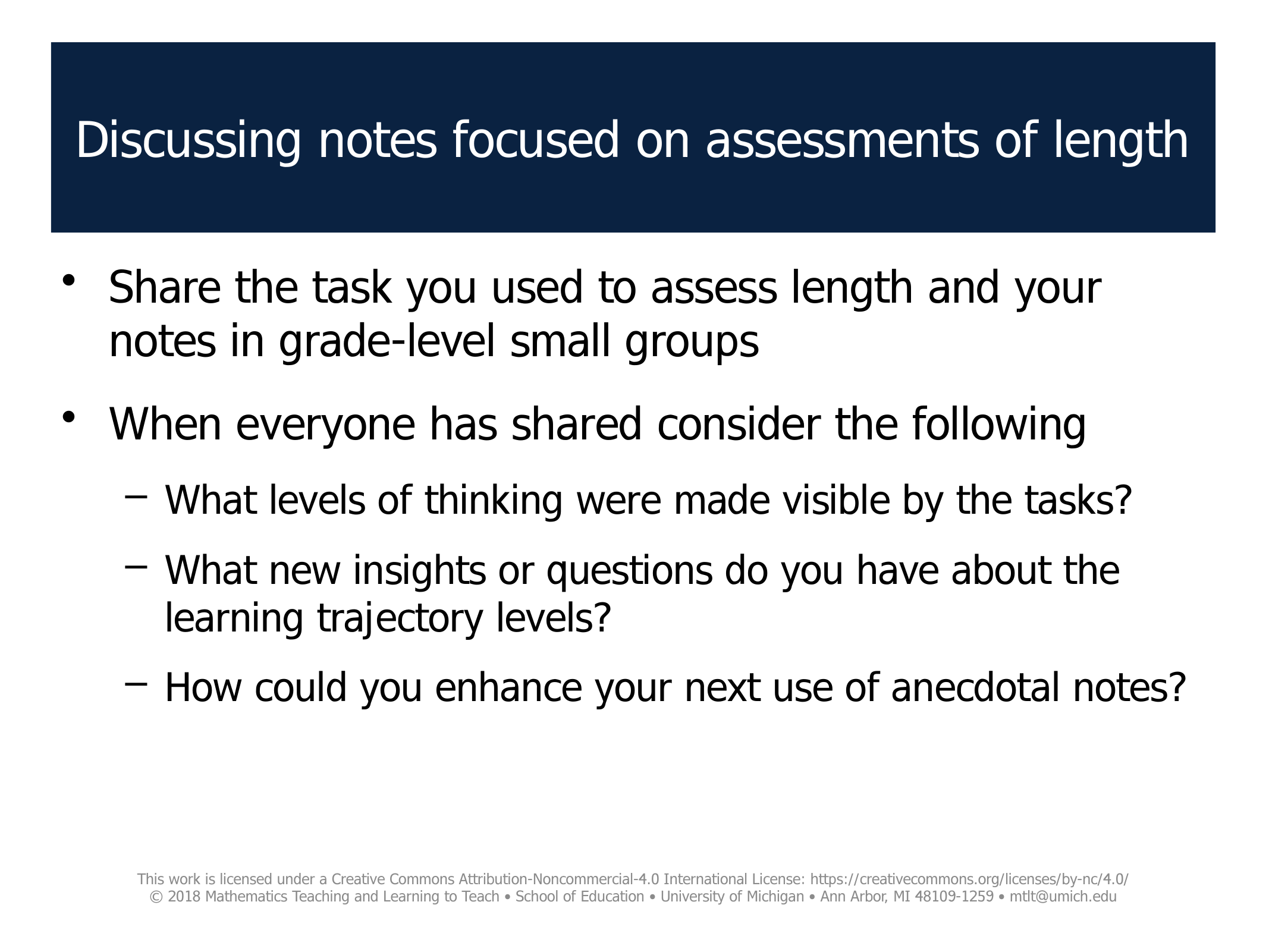

# Discussing notes focused on assessments of length
Share the task you used to assess length and your notes in grade-level small groups
When everyone has shared consider the following
What levels of thinking were made visible by the tasks?
What new insights or questions do you have about the learning trajectory levels?
How could you enhance your next use of anecdotal notes?
This work is licensed under a Creative Commons Attribution-Noncommercial-4.0 International License: https://creativecommons.org/licenses/by-nc/4.0/
© 2018 Mathematics Teaching and Learning to Teach • School of Education • University of Michigan • Ann Arbor, MI 48109-1259 • mtlt@umich.edu